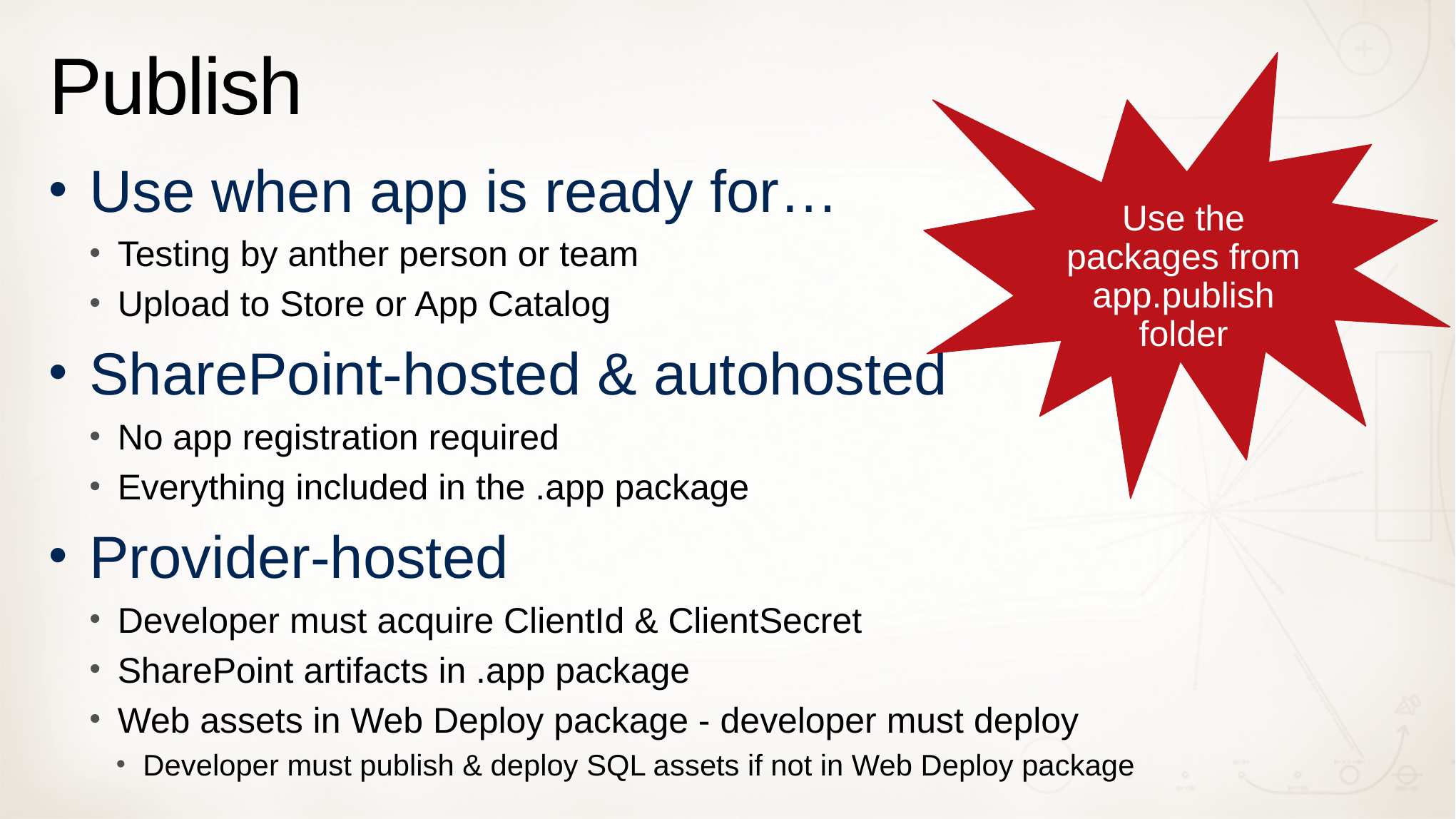

# Publish
Use the packages from app.publish folder
Use when app is ready for…
Testing by anther person or team
Upload to Store or App Catalog
SharePoint-hosted & autohosted
No app registration required
Everything included in the .app package
Provider-hosted
Developer must acquire ClientId & ClientSecret
SharePoint artifacts in .app package
Web assets in Web Deploy package - developer must deploy
Developer must publish & deploy SQL assets if not in Web Deploy package